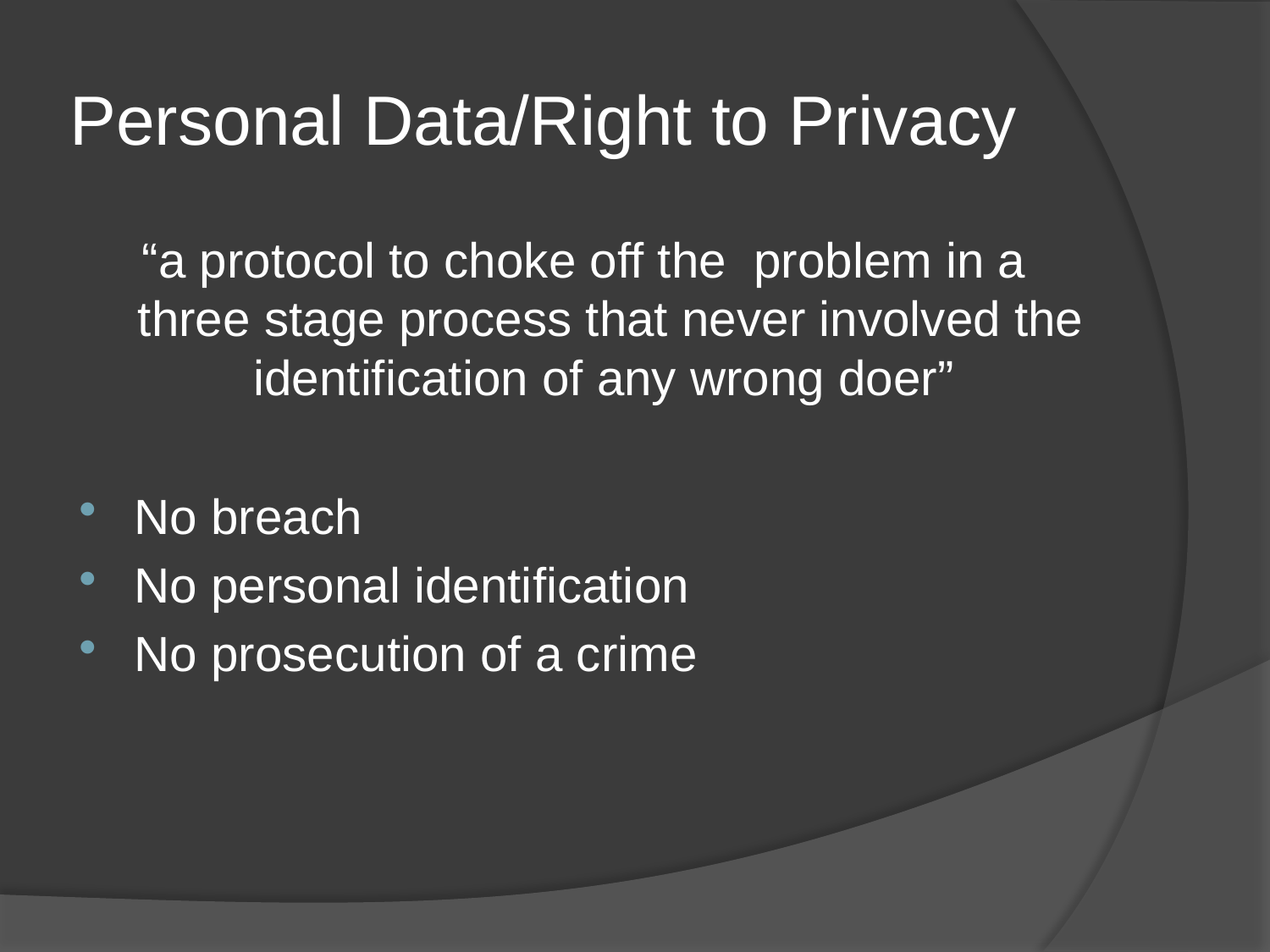

# Personal Data/Right to Privacy
“a protocol to choke off the  problem in a three stage process that never involved the identification of any wrong doer”

No breach
No personal identification
No prosecution of a crime